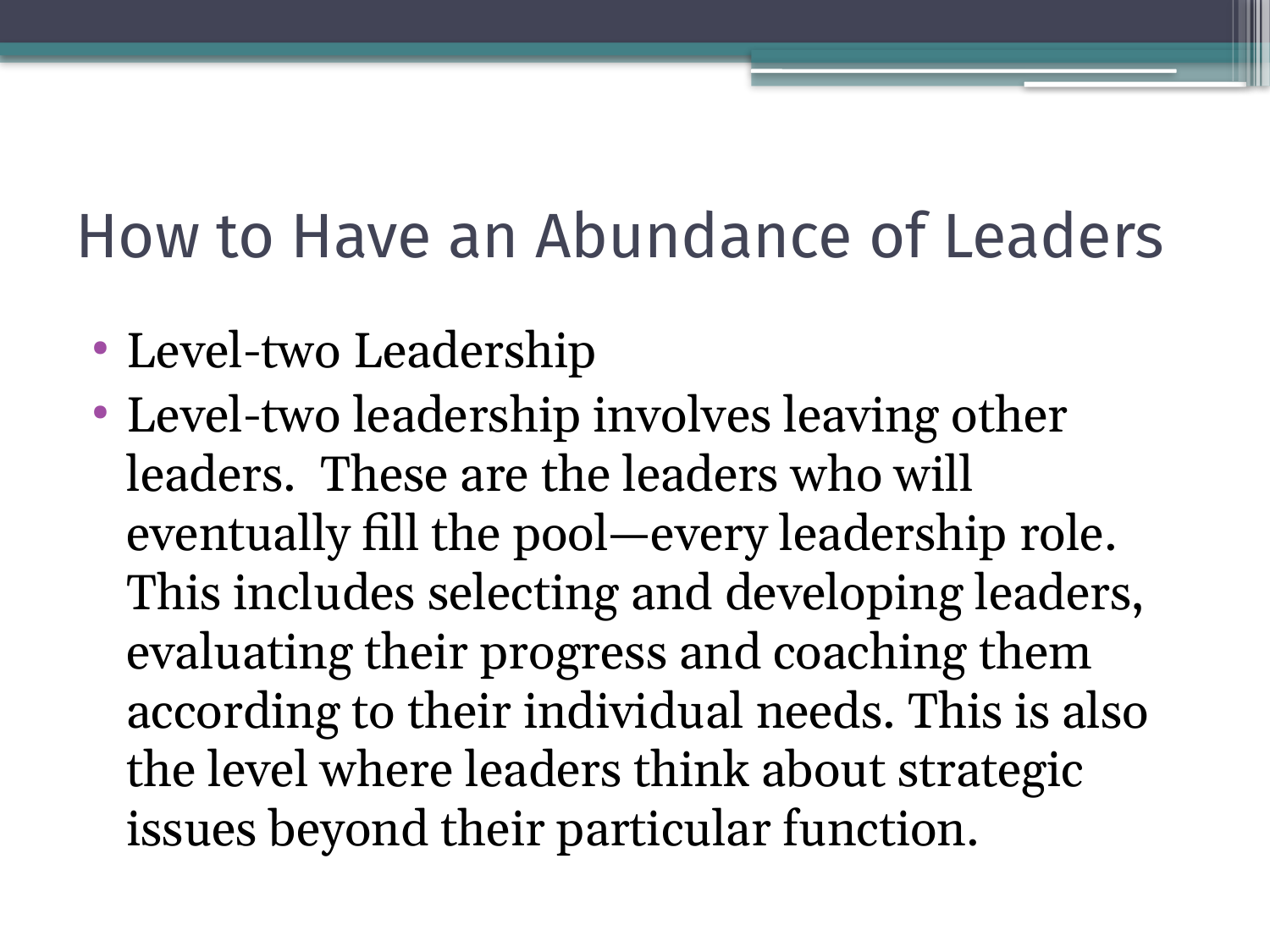

# How to Have an Abundance of Leaders
Level-two Leadership
Level-two leadership involves leaving other leaders.  These are the leaders who will eventually fill the pool—every leadership role.  This includes selecting and developing leaders, evaluating their progress and coaching them according to their individual needs. This is also the level where leaders think about strategic issues beyond their particular function.